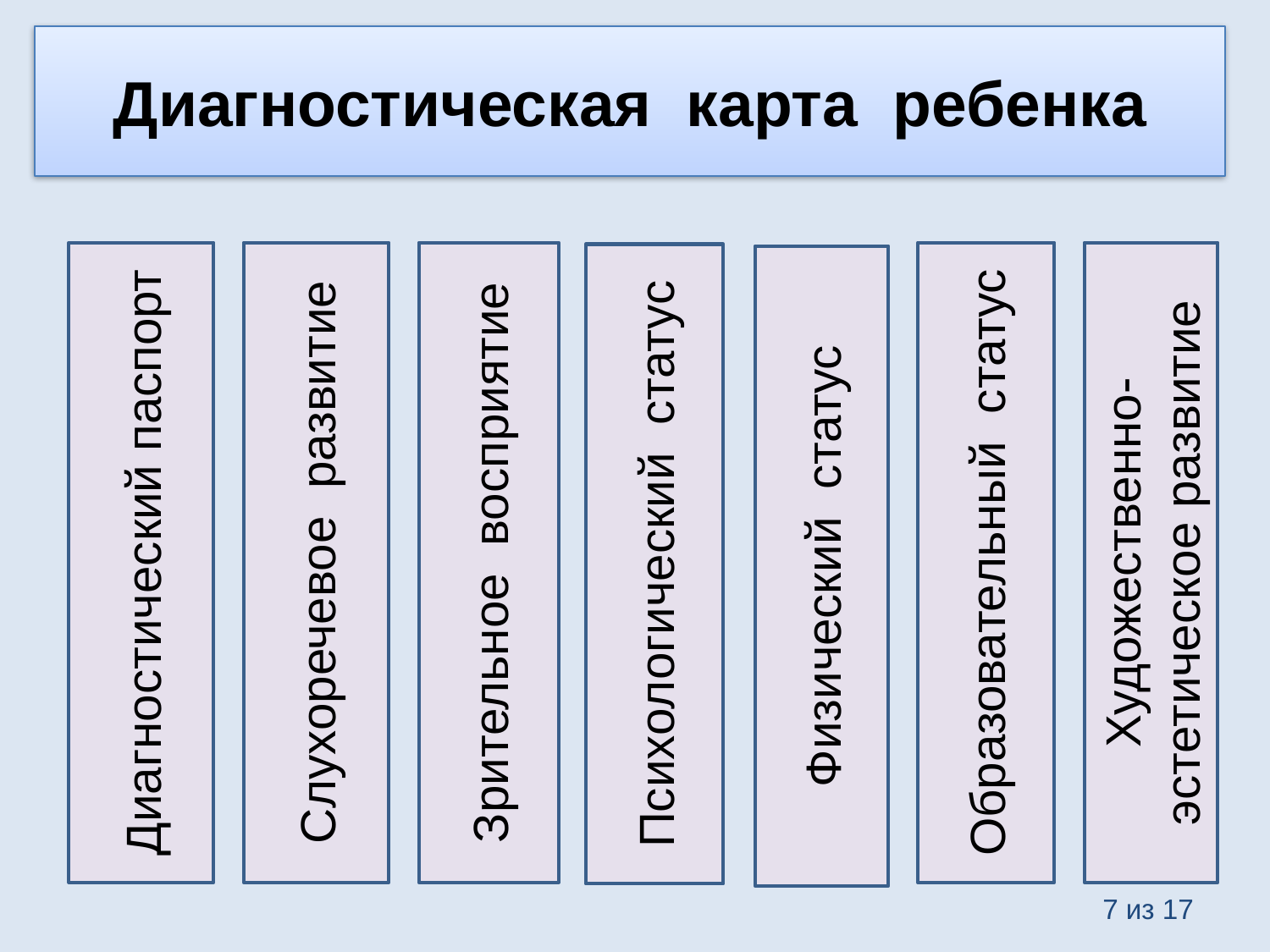

Диагностическая  карта  ребенка
Диагностический паспорт
Слухоречевое  развитие
Зрительное  восприятие
Образовательный  статус
Художественно-эстетическое развитие
Психологический  статус
Физический  статус
7 из 17